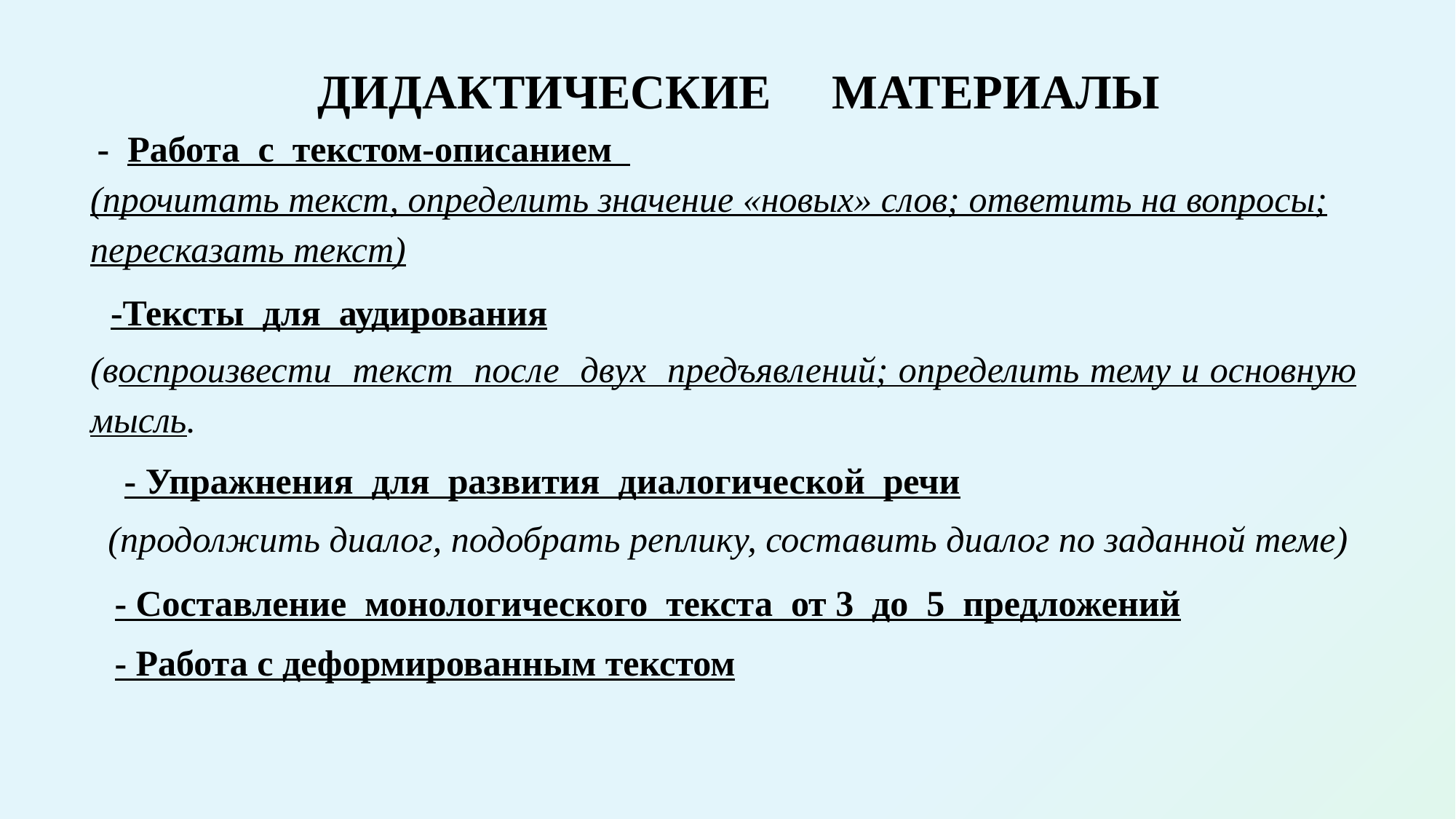

ДИДАКТИЧЕСКИЕ     МАТЕРИАЛЫ
 -  Работа  с  текстом-описанием
(прочитать текст, определить значение «новых» слов; ответить на вопросы; пересказать текст)
-Тексты  для  аудирования
(воспроизвести  текст  после  двух  предъявлений; определить тему и основную  мысль.
- Упражнения  для  развития  диалогической  речи
(продолжить диалог, подобрать реплику, составить диалог по заданной теме)
- Составление  монологического  текста  от 3  до  5  предложений
- Работа с деформированным текстом